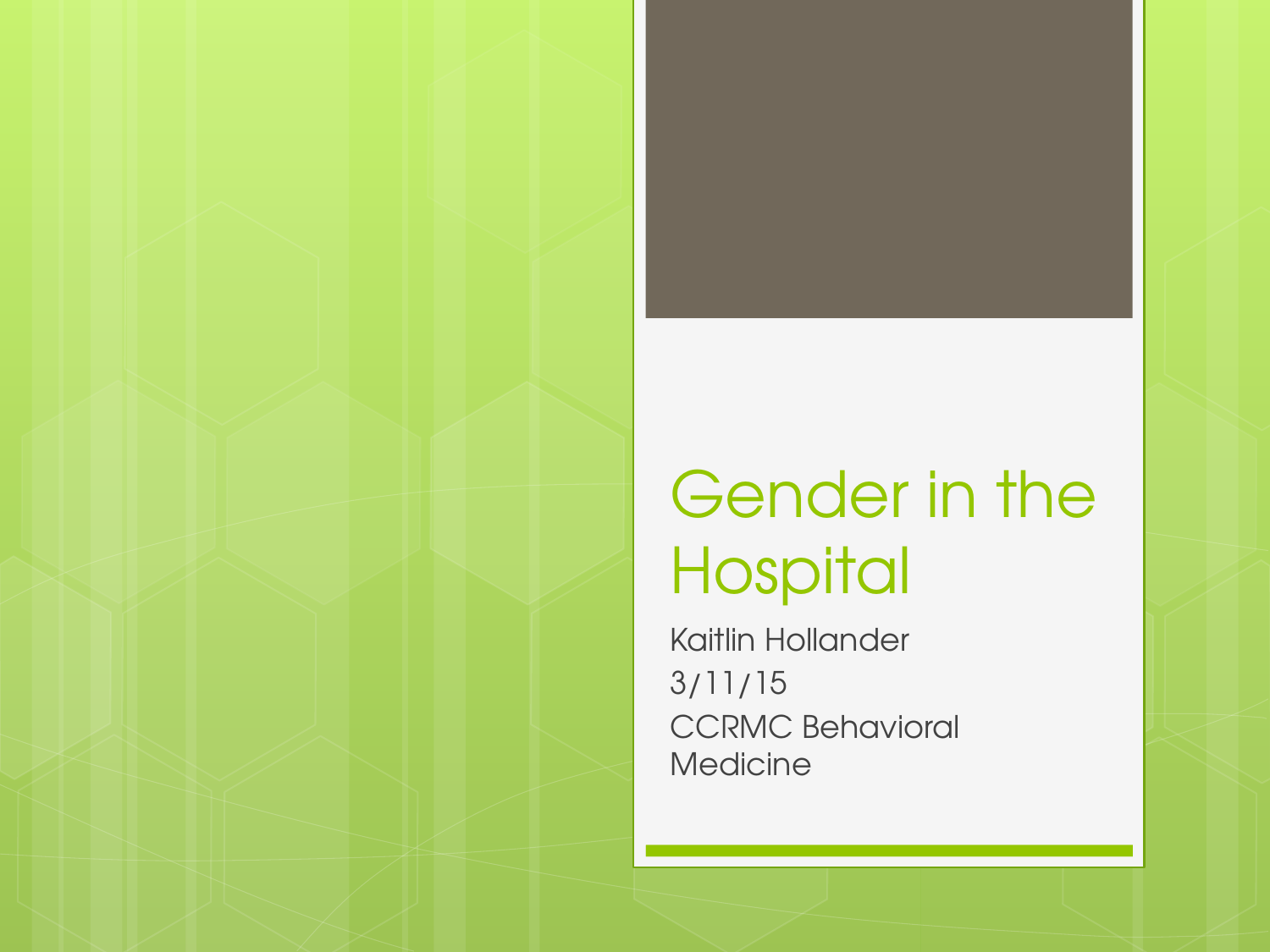

# Gender in the Hospital
Kaitlin Hollander
3/11/15
CCRMC Behavioral Medicine